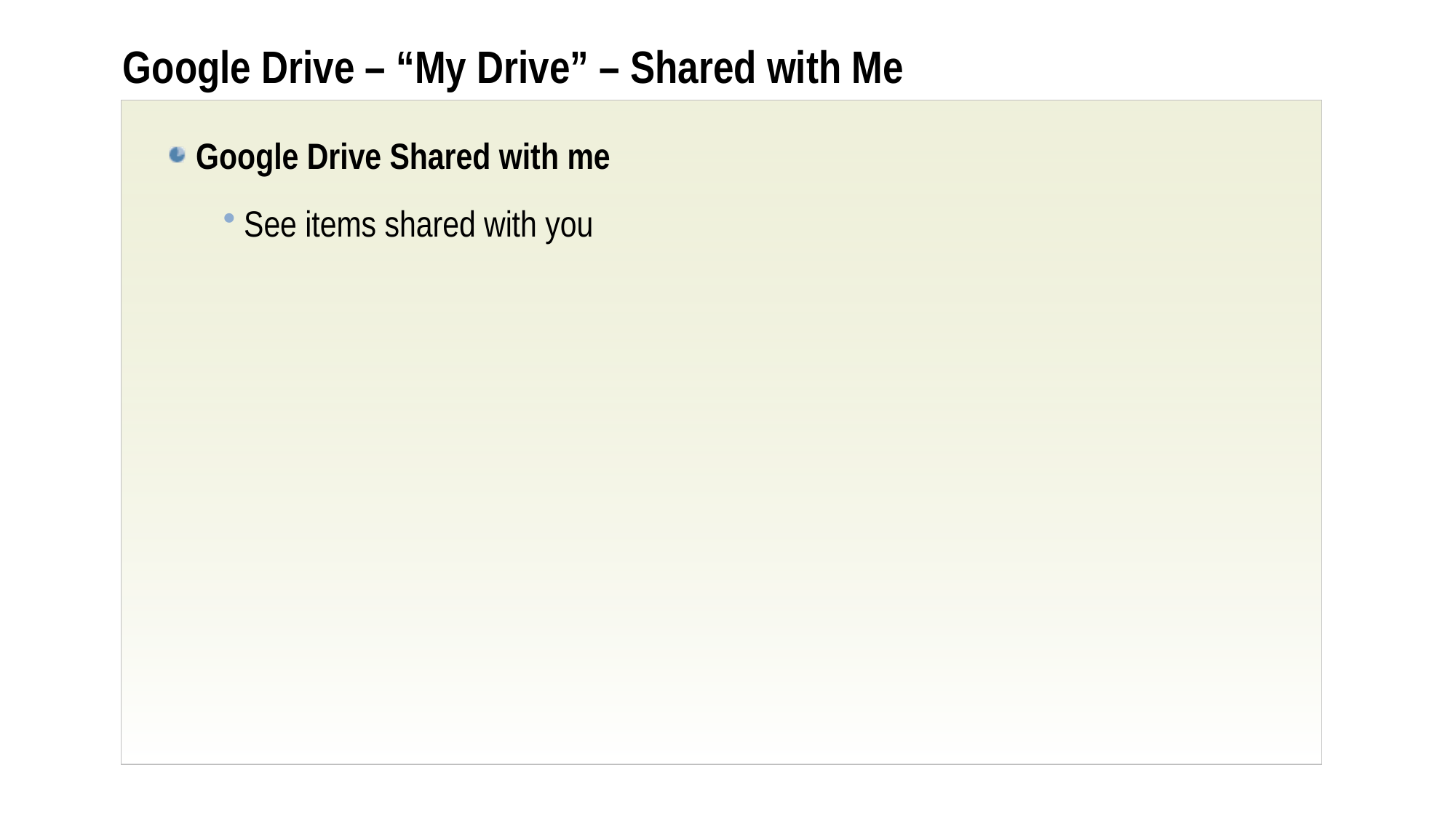

# Google Drive – “My Drive” – Shared with Me
Google Drive Shared with me
See items shared with you